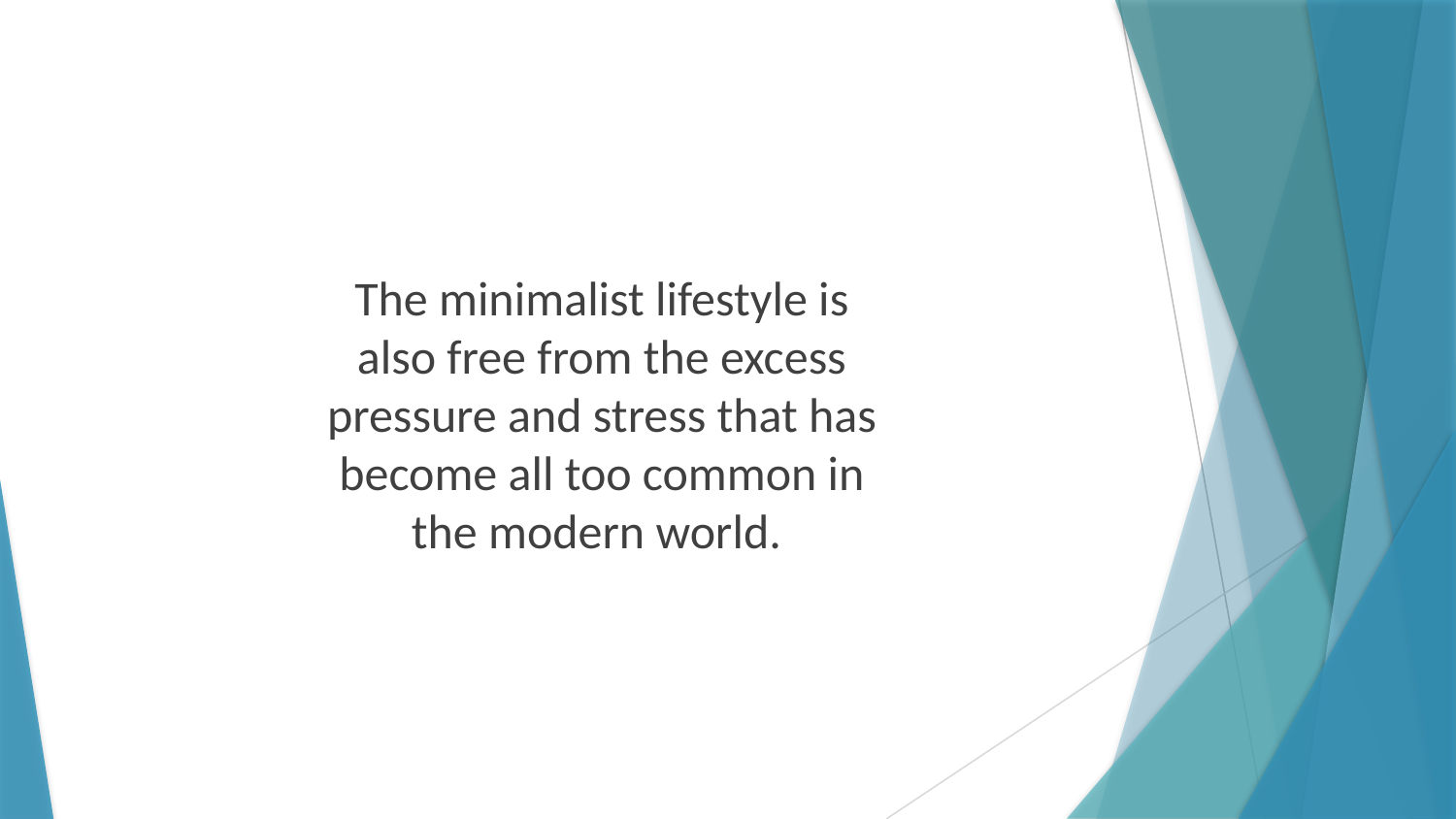

The minimalist lifestyle is also free from the excess pressure and stress that has become all too common in the modern world.